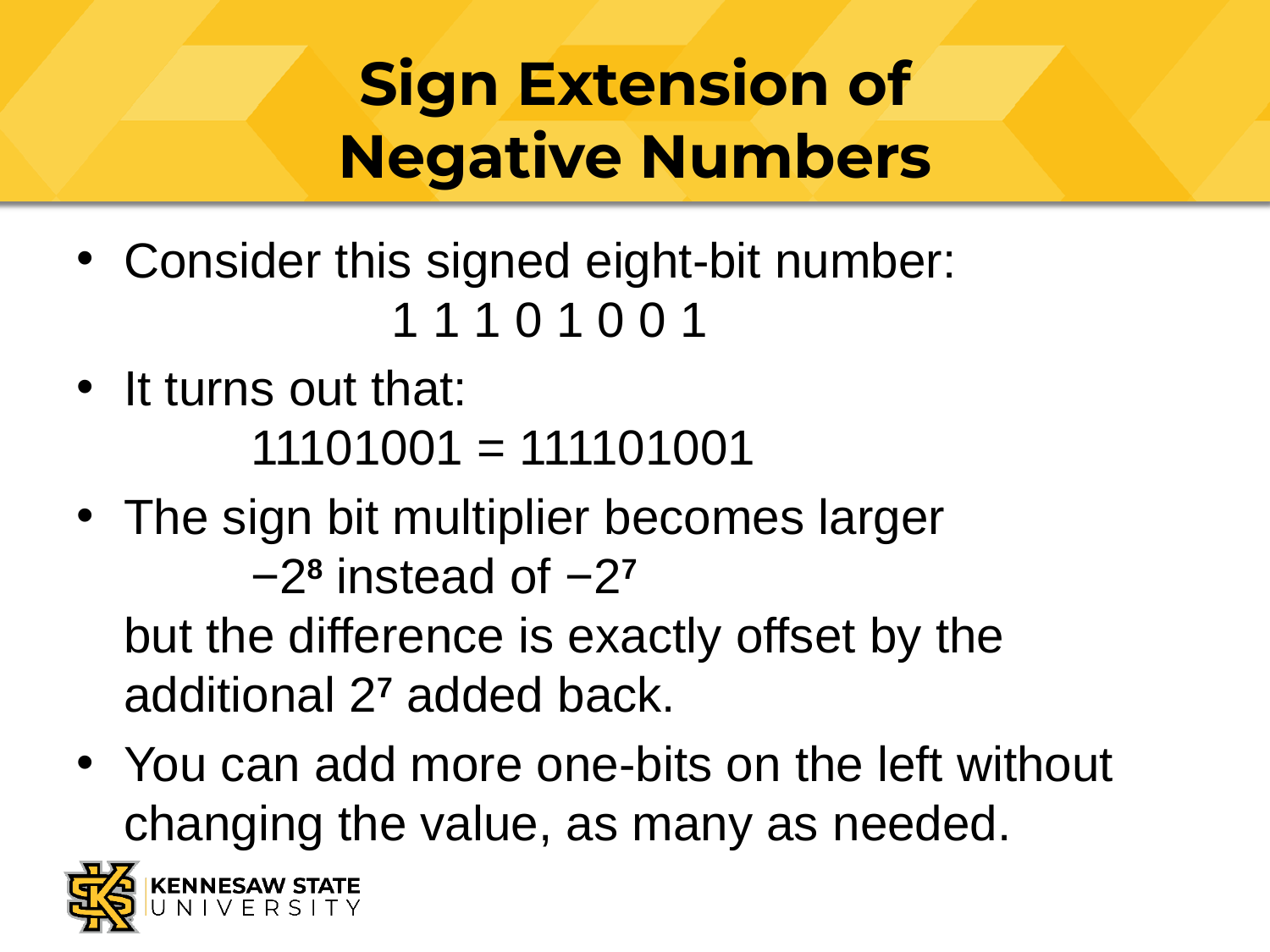

# Sign Extension of Negative Numbers
Consider this signed eight-bit number:
	 	 1 1 1 0 1 0 0 1
It turns out that:
	11101001 = 111101001
The sign bit multiplier becomes larger 			−28 instead of −27
but the difference is exactly offset by the additional 27 added back.
You can add more one-bits on the left without changing the value, as many as needed.